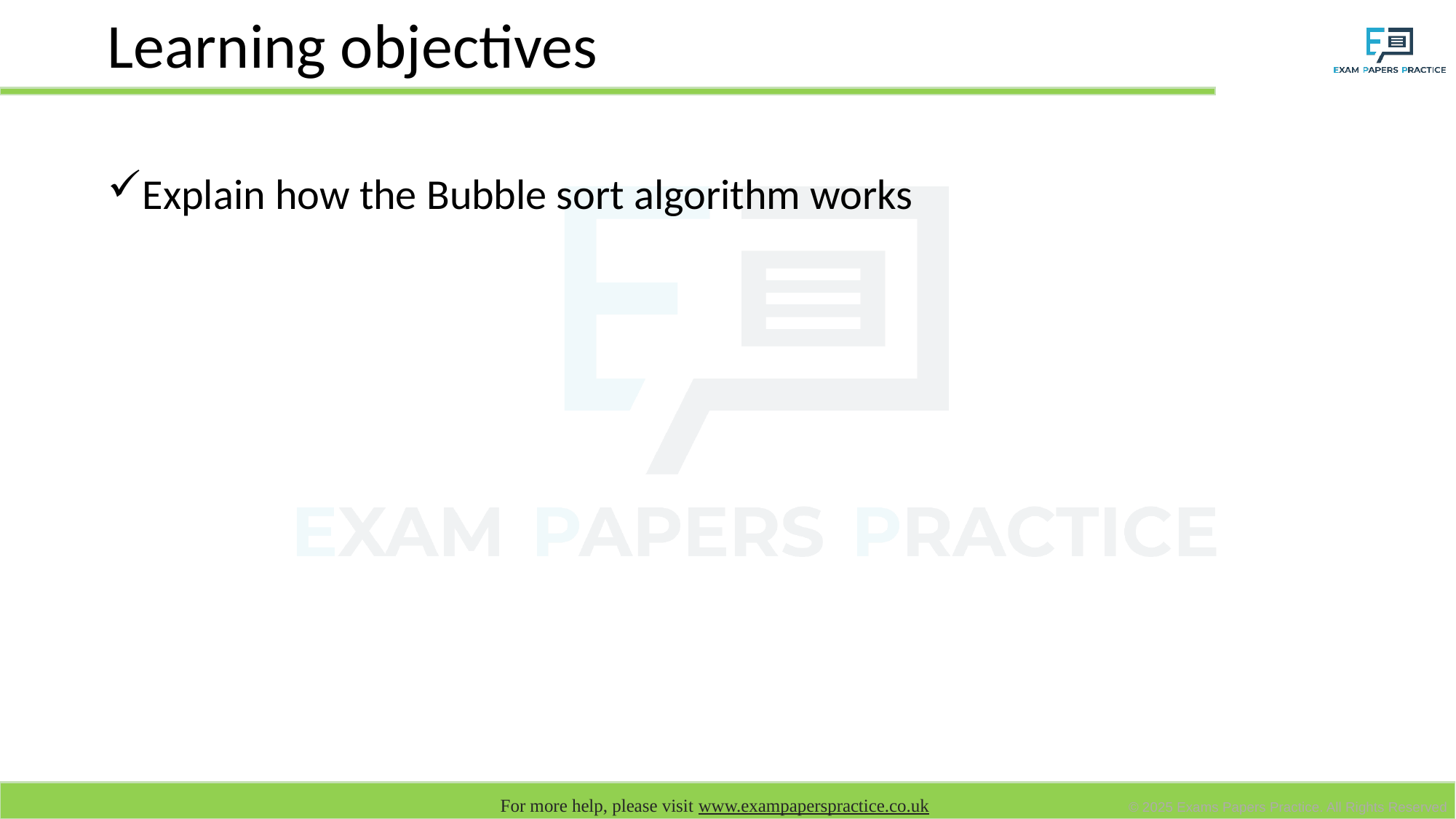

# Learning objectives
Explain how the Bubble sort algorithm works